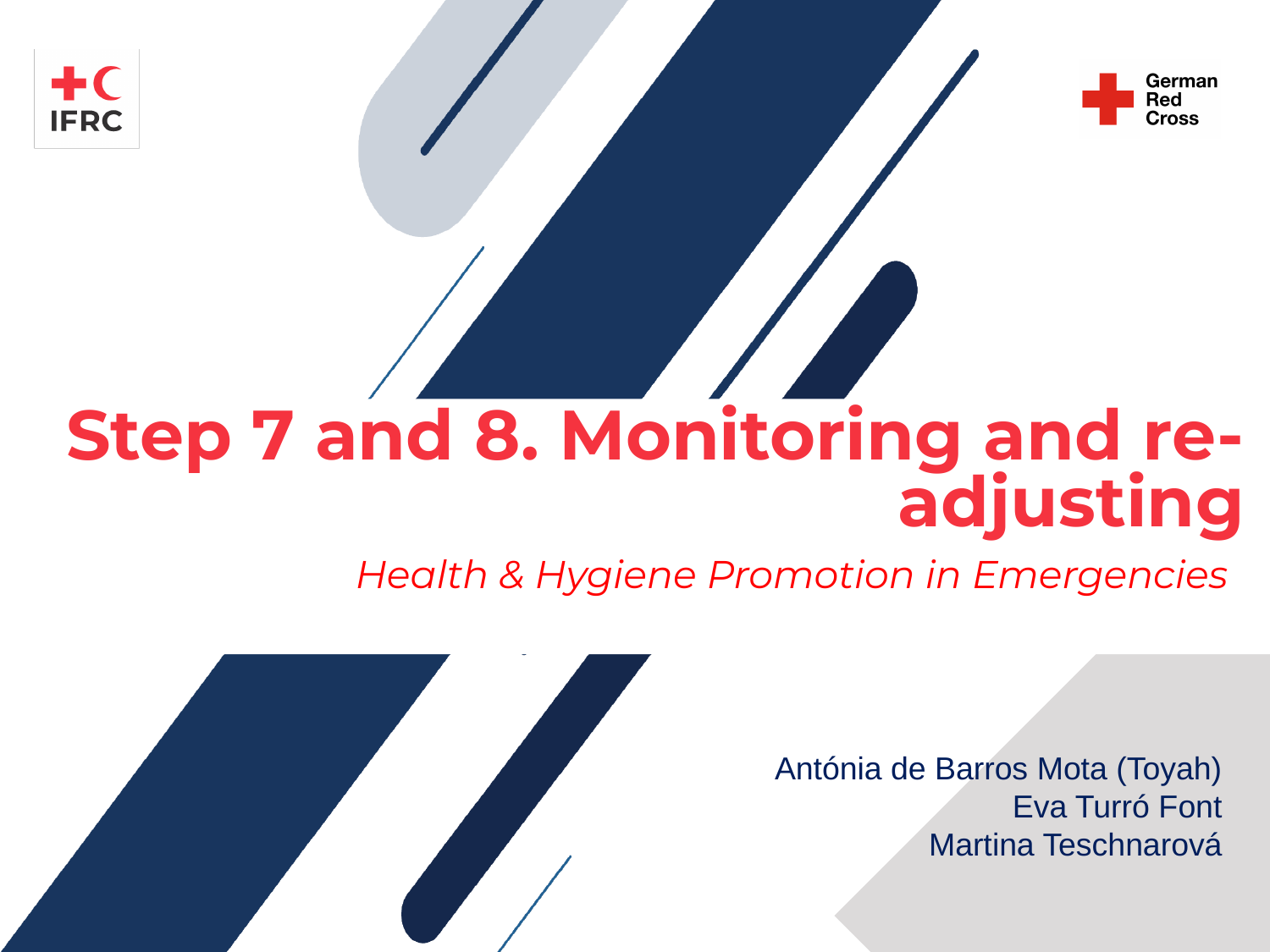

# Step 7 and 8. Monitoring and re-adjusting
Health & Hygiene Promotion in Emergencies
Antónia de Barros Mota (Toyah)
Eva Turró Font
Martina Teschnarová